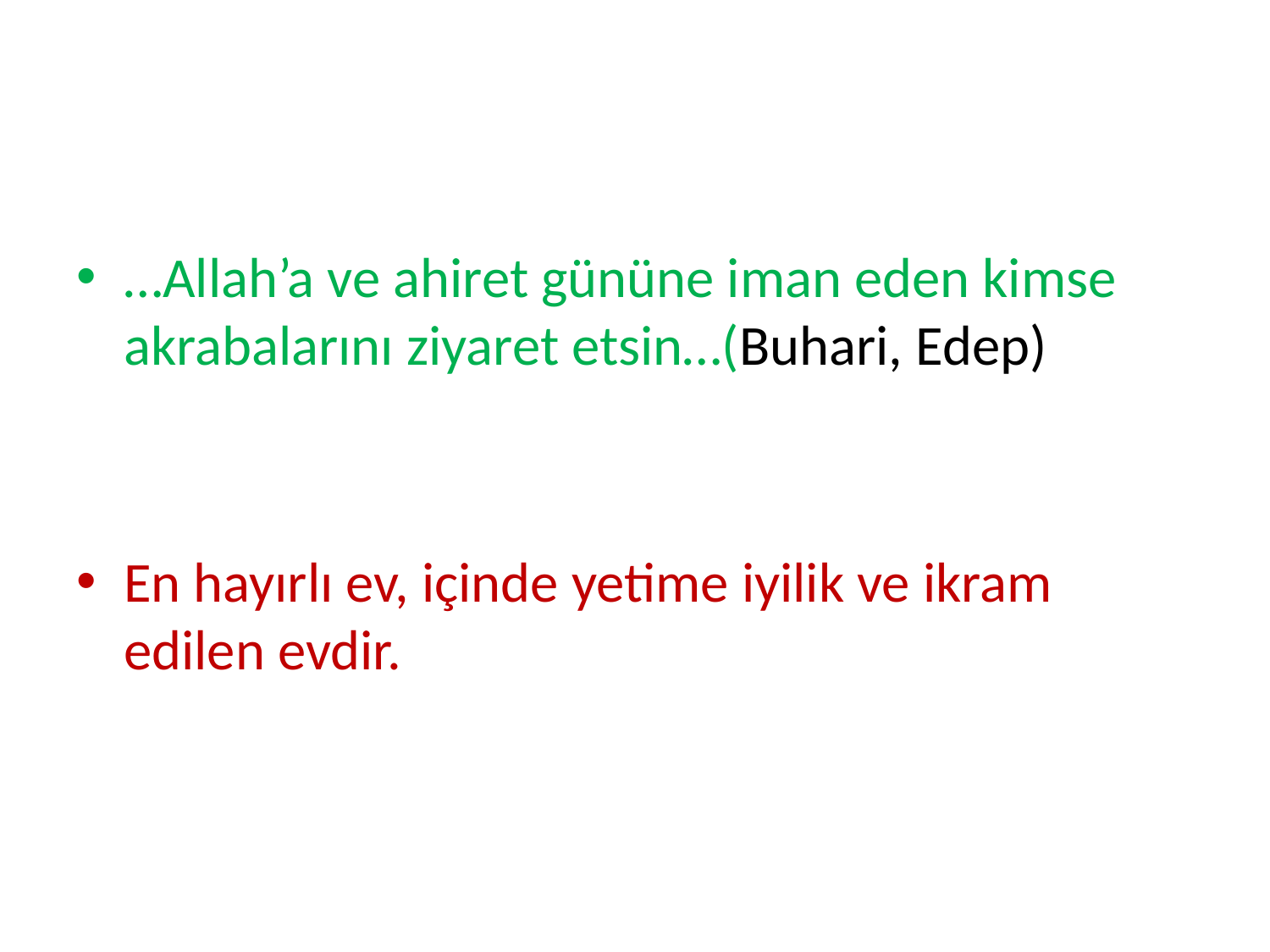

…Allah’a ve ahiret gününe iman eden kimse akrabalarını ziyaret etsin…(Buhari, Edep)

En hayırlı ev, içinde yetime iyilik ve ikram edilen evdir.